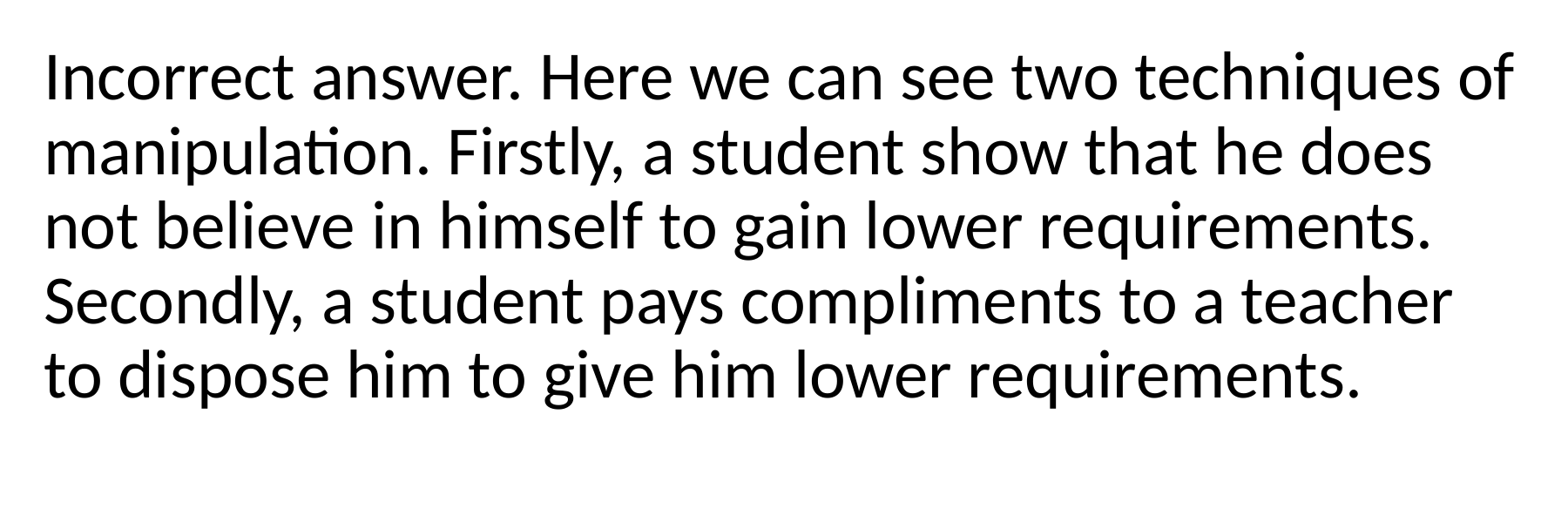

Incorrect answer. Here we can see two techniques of manipulation. Firstly, a student show that he does not believe in himself to gain lower requirements. Secondly, a student pays compliments to a teacher to dispose him to give him lower requirements.